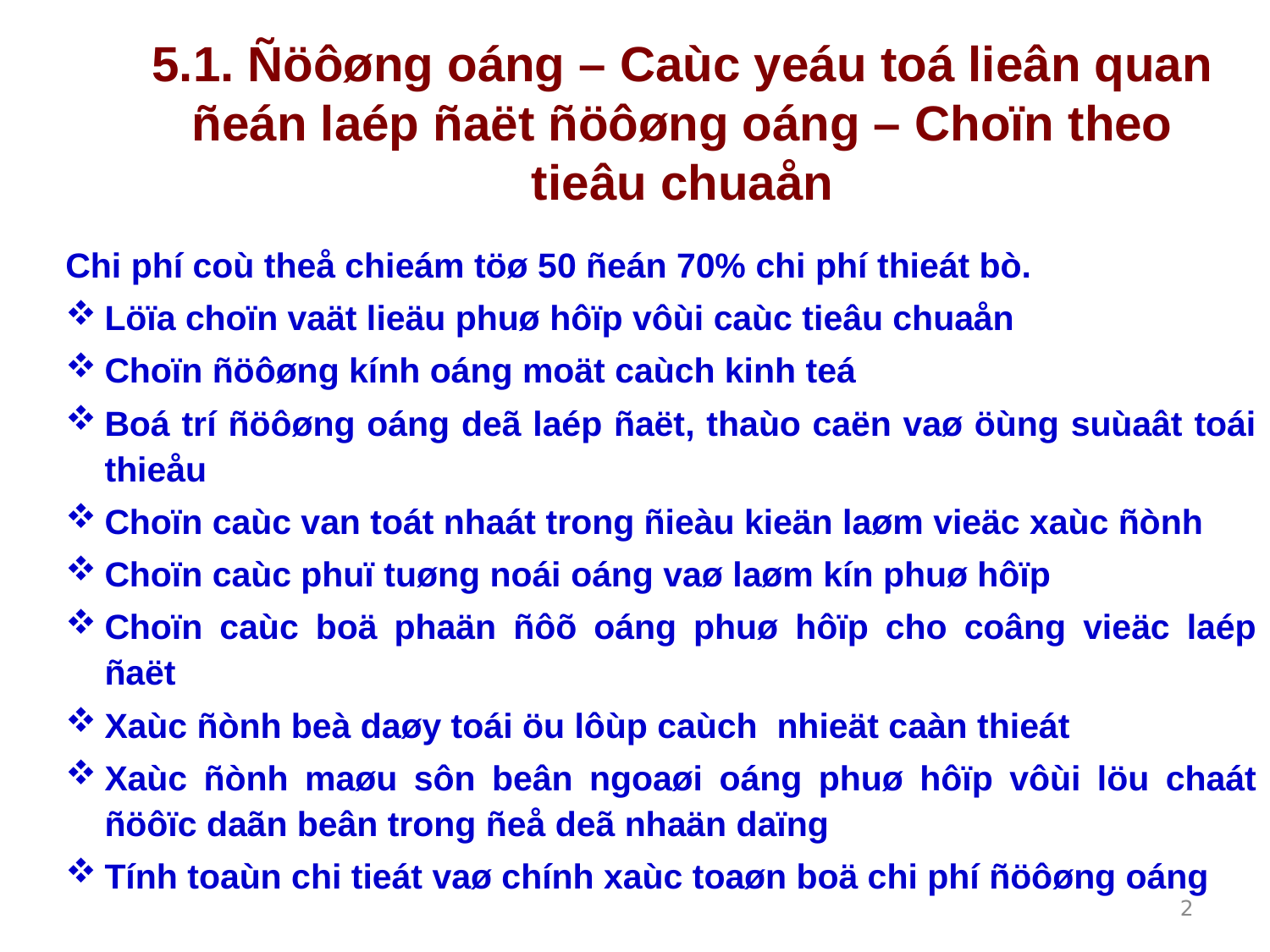

# 5.1. Ñöôøng oáng – Caùc yeáu toá lieân quan ñeán laép ñaët ñöôøng oáng – Choïn theo tieâu chuaån
Chi phí coù theå chieám töø 50 ñeán 70% chi phí thieát bò.
Löïa choïn vaät lieäu phuø hôïp vôùi caùc tieâu chuaån
Choïn ñöôøng kính oáng moät caùch kinh teá
Boá trí ñöôøng oáng deã laép ñaët, thaùo caën vaø öùng suùaât toái thieåu
Choïn caùc van toát nhaát trong ñieàu kieän laøm vieäc xaùc ñònh
Choïn caùc phuï tuøng noái oáng vaø laøm kín phuø hôïp
Choïn caùc boä phaän ñôõ oáng phuø hôïp cho coâng vieäc laép ñaët
Xaùc ñònh beà daøy toái öu lôùp caùch  nhieät caàn thieát
Xaùc ñònh maøu sôn beân ngoaøi oáng phuø hôïp vôùi löu chaát ñöôïc daãn beân trong ñeå deã nhaän daïng
Tính toaùn chi tieát vaø chính xaùc toaøn boä chi phí ñöôøng oáng
2